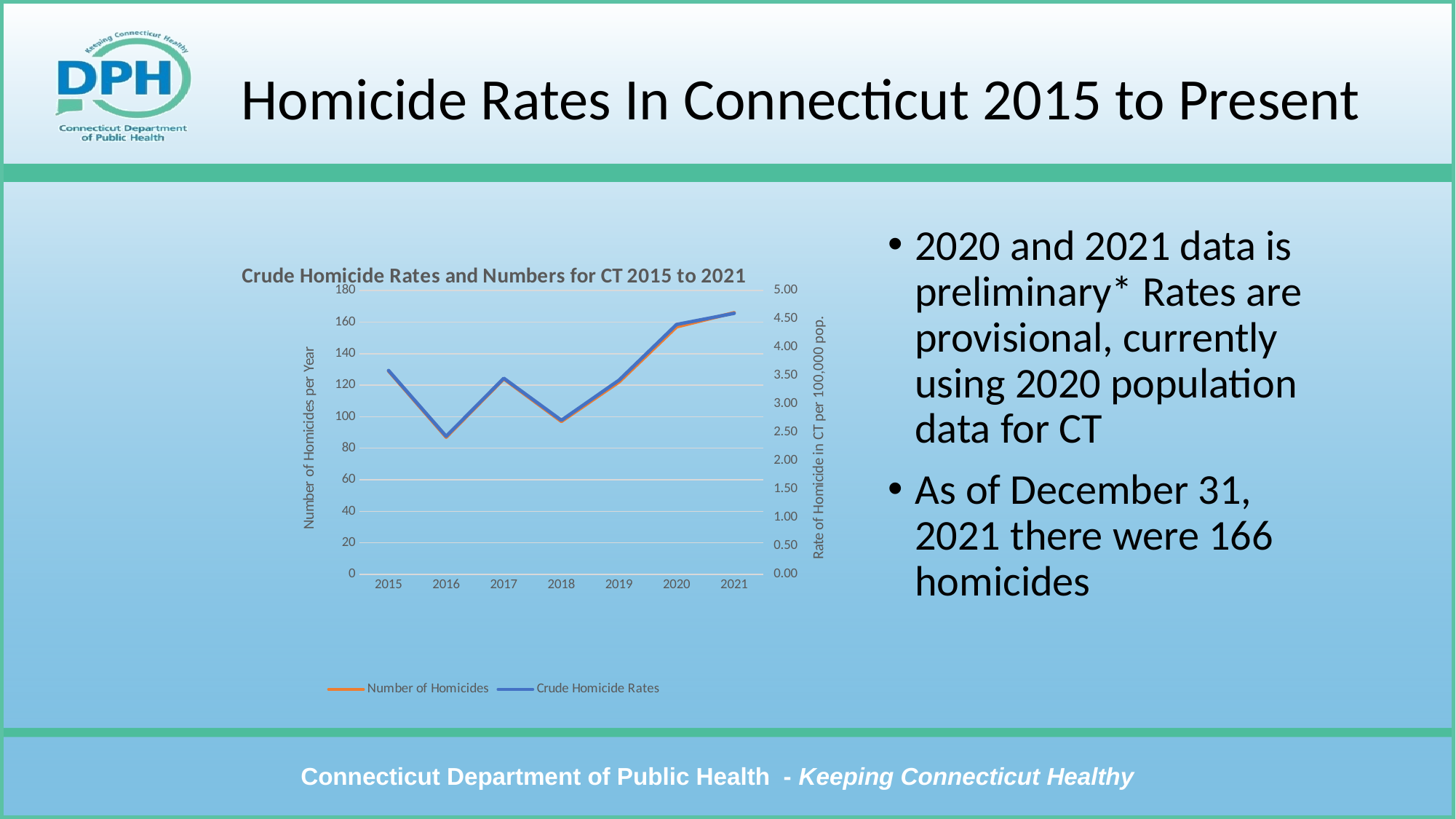

# Homicide Rates In Connecticut 2015 to Present
2020 and 2021 data is preliminary* Rates are provisional, currently using 2020 population data for CT
As of December 31, 2021 there were 166 homicides

### Chart: Crude Homicide Rates and Numbers for CT 2015 to 2021

| Category | Number of Homicides | Crude Homicide Rates |
|---|---|---|
| 2015 | 129.0 | 3.5924281639684463 |
| 2016 | 87.0 | 2.432578432480011 |
| 2017 | 124.0 | 3.45578710567797 |
| 2018 | 97.0 | 2.7150600462120016 |
| 2019 | 122.0 | 3.421884409305618 |
| 2020 | 157.0 | 4.403572559516246 |
| 2021 | 166.0 | 4.6 |